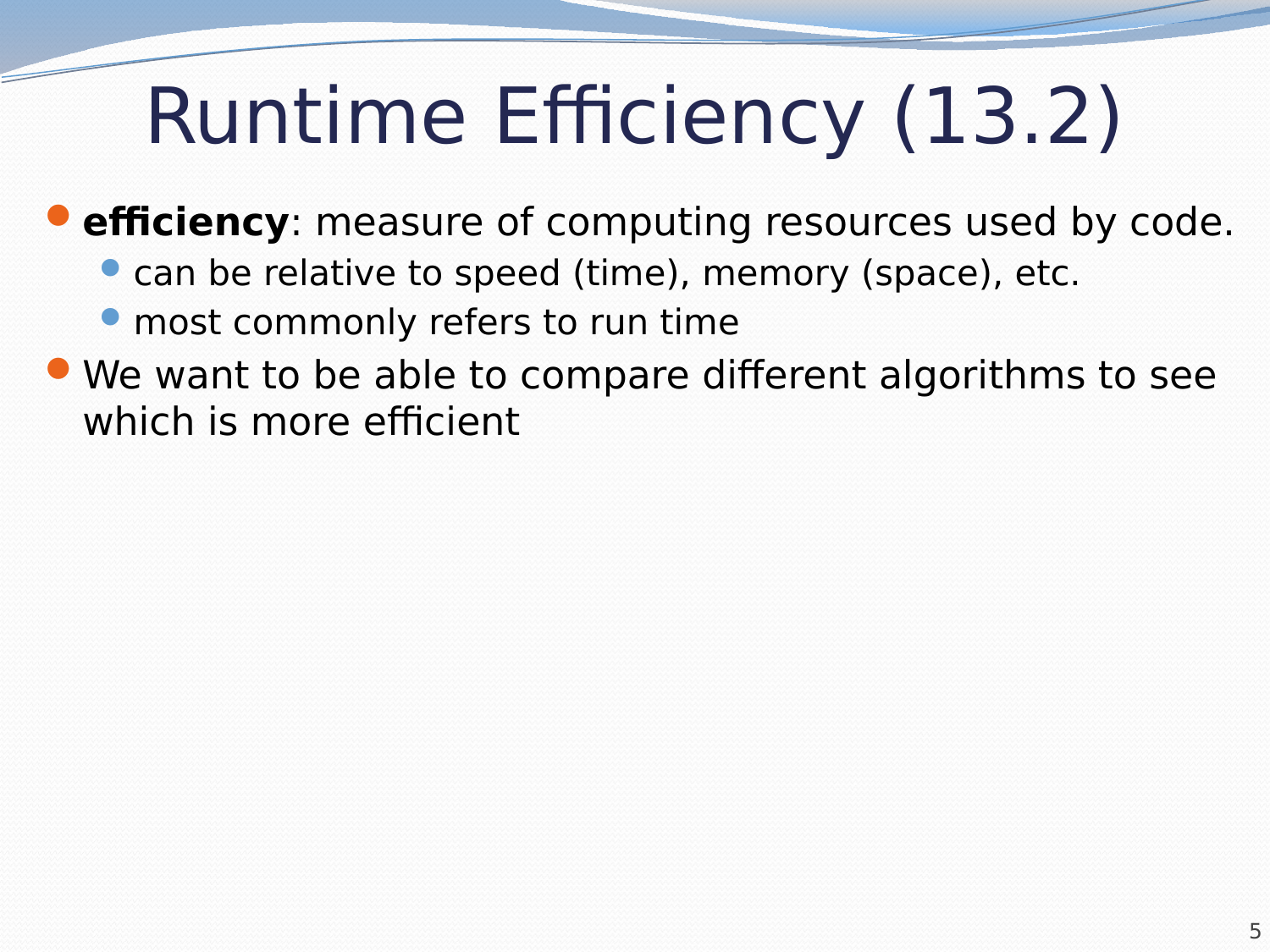

# Runtime Efficiency (13.2)
efficiency: measure of computing resources used by code.
can be relative to speed (time), memory (space), etc.
most commonly refers to run time
We want to be able to compare different algorithms to see which is more efficient